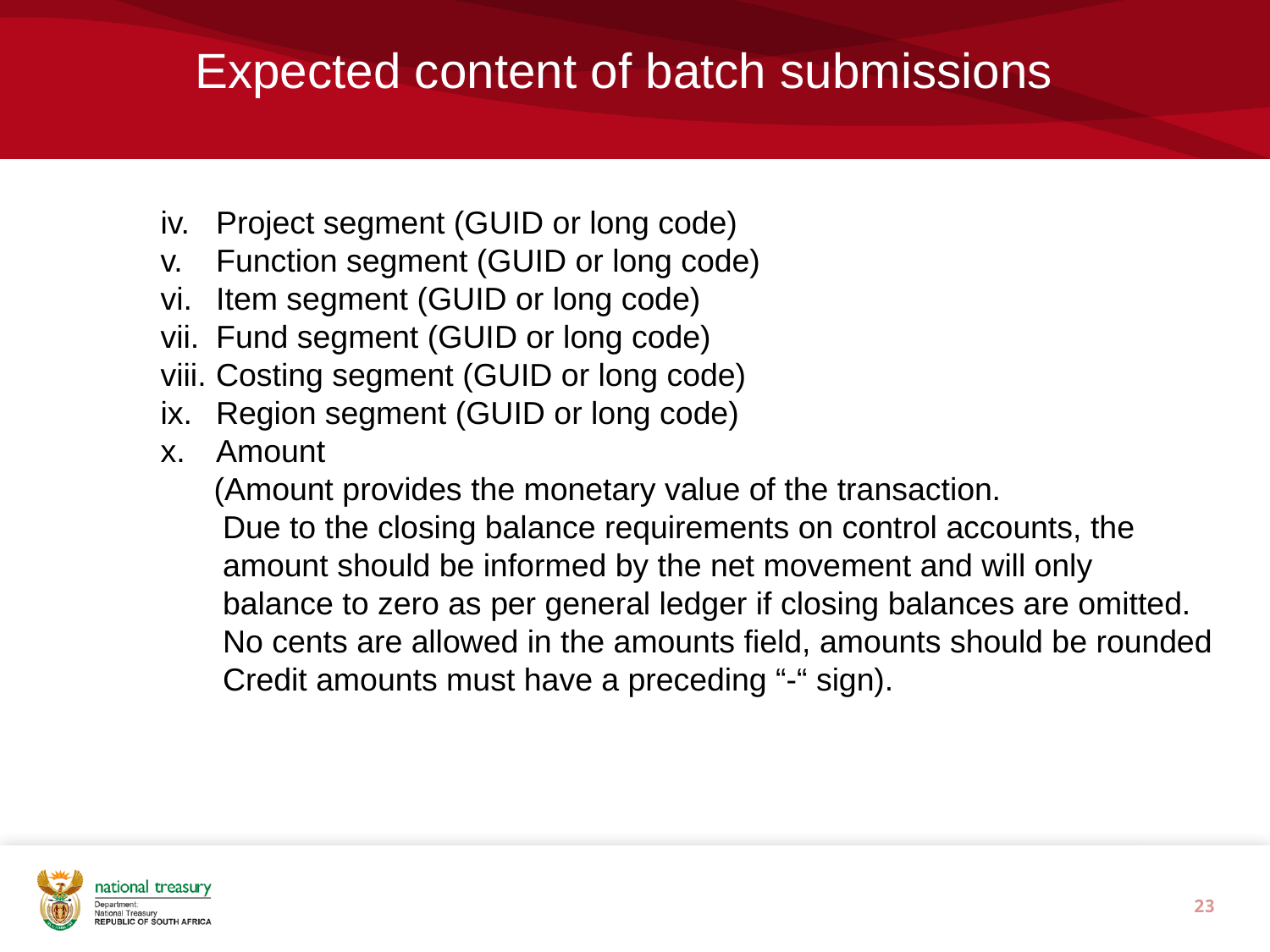

# Expected content of batch submissions
Project segment (GUID or long code)
Function segment (GUID or long code)
Item segment (GUID or long code)
Fund segment (GUID or long code)
Costing segment (GUID or long code)
Region segment (GUID or long code)
Amount
      (Amount provides the monetary value of the transaction.
       Due to the closing balance requirements on control accounts, the
       amount should be informed by the net movement and will only
       balance to zero as per general ledger if closing balances are omitted.
       No cents are allowed in the amounts field, amounts should be rounded
       Credit amounts must have a preceding “-“ sign).
23